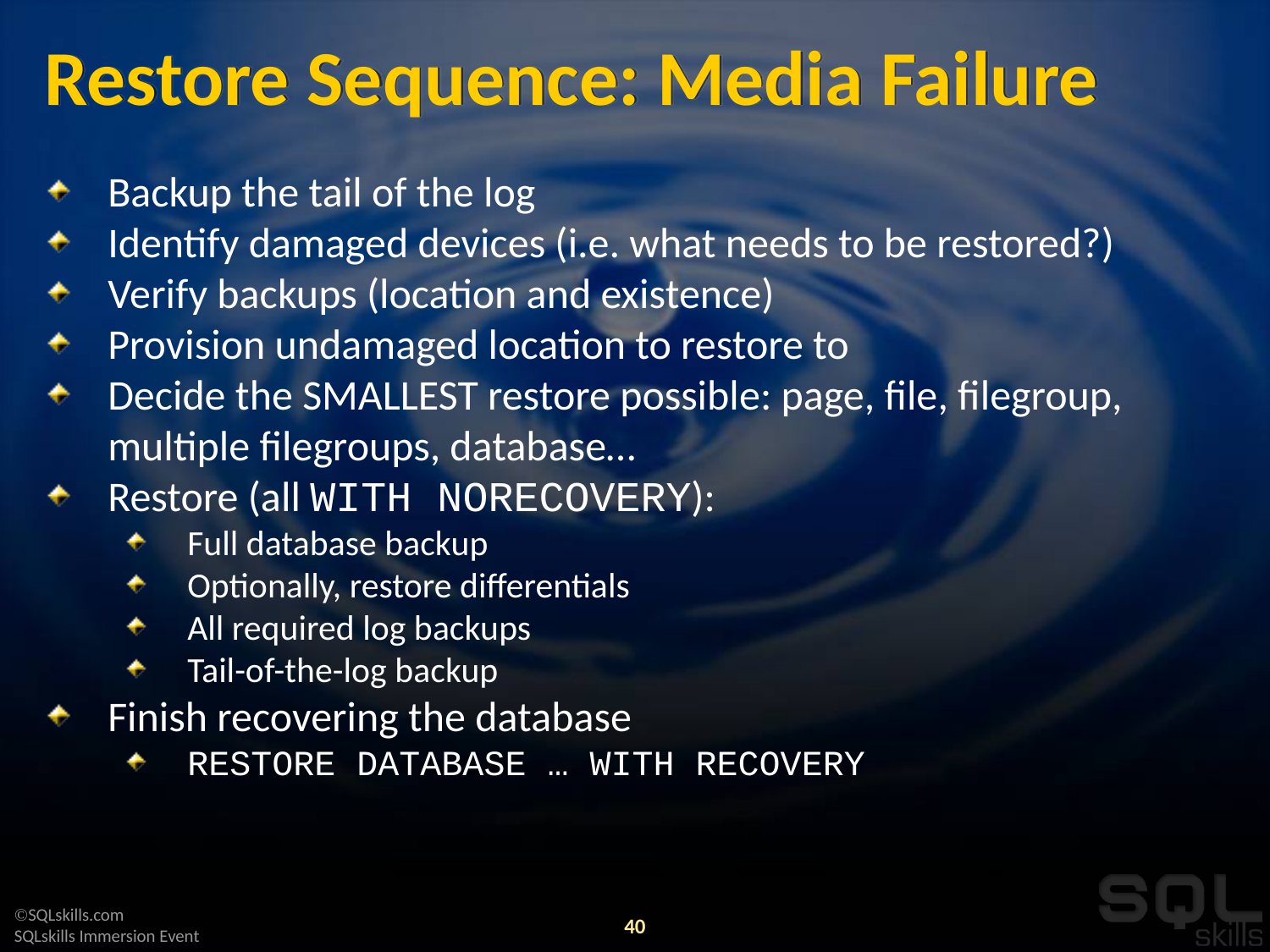

# Restore Sequence: Media Failure
Backup the tail of the log
Identify damaged devices (i.e. what needs to be restored?)
Verify backups (location and existence)
Provision undamaged location to restore to
Decide the SMALLEST restore possible: page, file, filegroup, multiple filegroups, database…
Restore (all WITH NORECOVERY):
Full database backup
Optionally, restore differentials
All required log backups
Tail-of-the-log backup
Finish recovering the database
RESTORE DATABASE … WITH RECOVERY
40